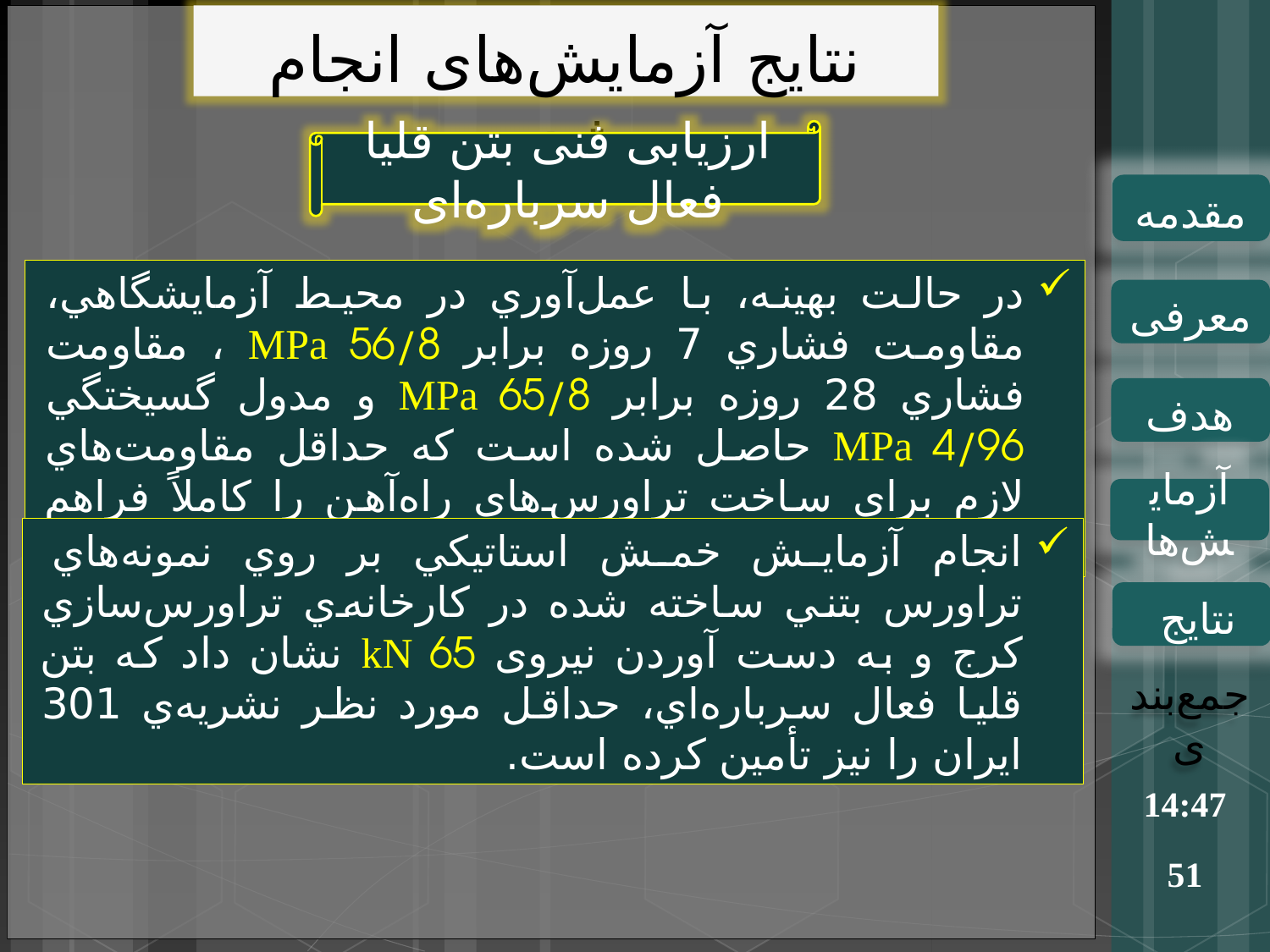

نتایج آزمایش‌های انجام شده
ارزیابی فنی بتن قلیا فعال سرباره‌ای
مقدمه
در حالت بهینه، با عمل‌آوري در محيط آزمايشگاهي، مقاومت فشاري 7 روزه برابر MPa 56/8 ، مقاومت فشاري 28 روزه برابر MPa 65/8 و مدول گسيختگي MPa 4/96 حاصل شده است که حداقل‌ مقاومت‌هاي لازم براي ساخت تراورس‌هاي راه‌آهن را کاملاً فراهم مي‌‌نمايد.
معرفی
هدف
آزمایش‌ها
انجام آزمايش خمش استاتيکي بر روي نمونه‌هاي تراورس بتني ساخته شده در کارخانه‌ي تراورس‌سازي کرج و به دست آوردن نیروی kN 65 نشان داد که بتن قليا فعال سرباره‌اي، حداقل مورد نظر نشريه‌ي 301 ايران را نيز تأمين کرده است.
نتایج
جمع‌بندی